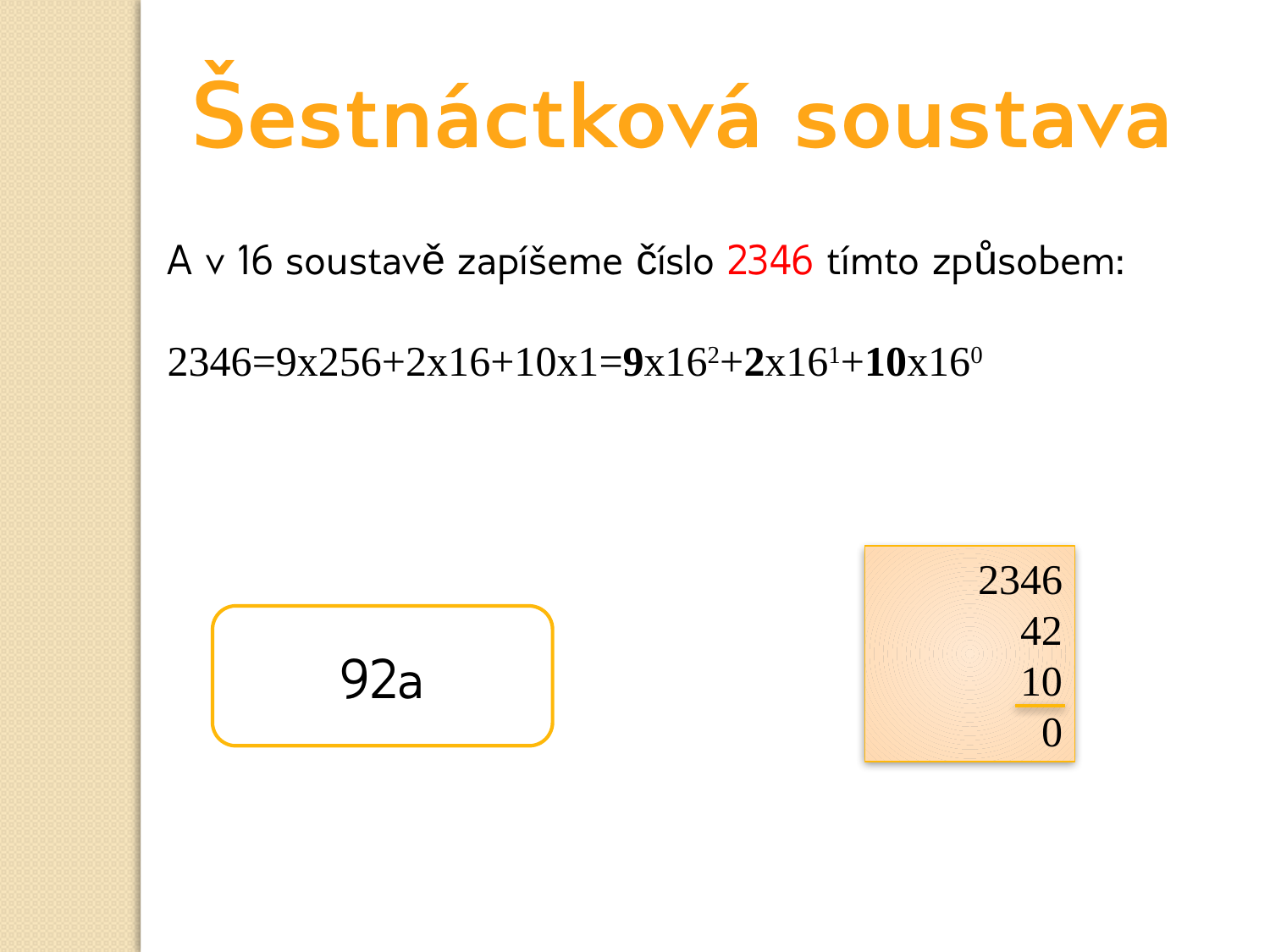

Šestnáctková soustava
A v 16 soustavě zapíšeme číslo 2346 tímto způsobem:

2346=9x256+2x16+10x1=9x162+2x161+10x160
2346
42
10
0
92a